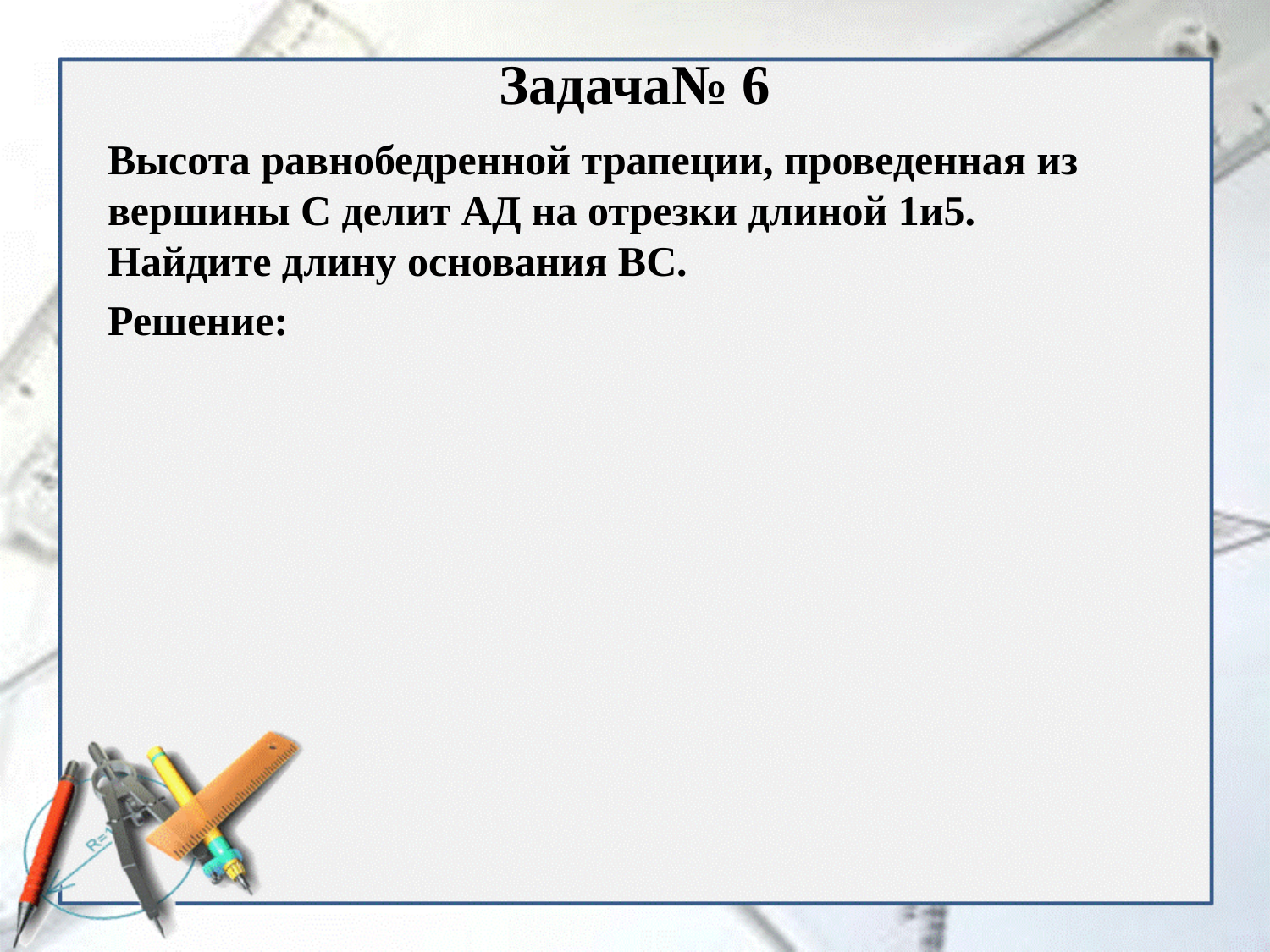

# Задача№ 6
Высота равнобедренной трапеции, проведенная из    вершины С делит АД на отрезки длиной 1и5.
Найдите длину основания ВС.
Решение: